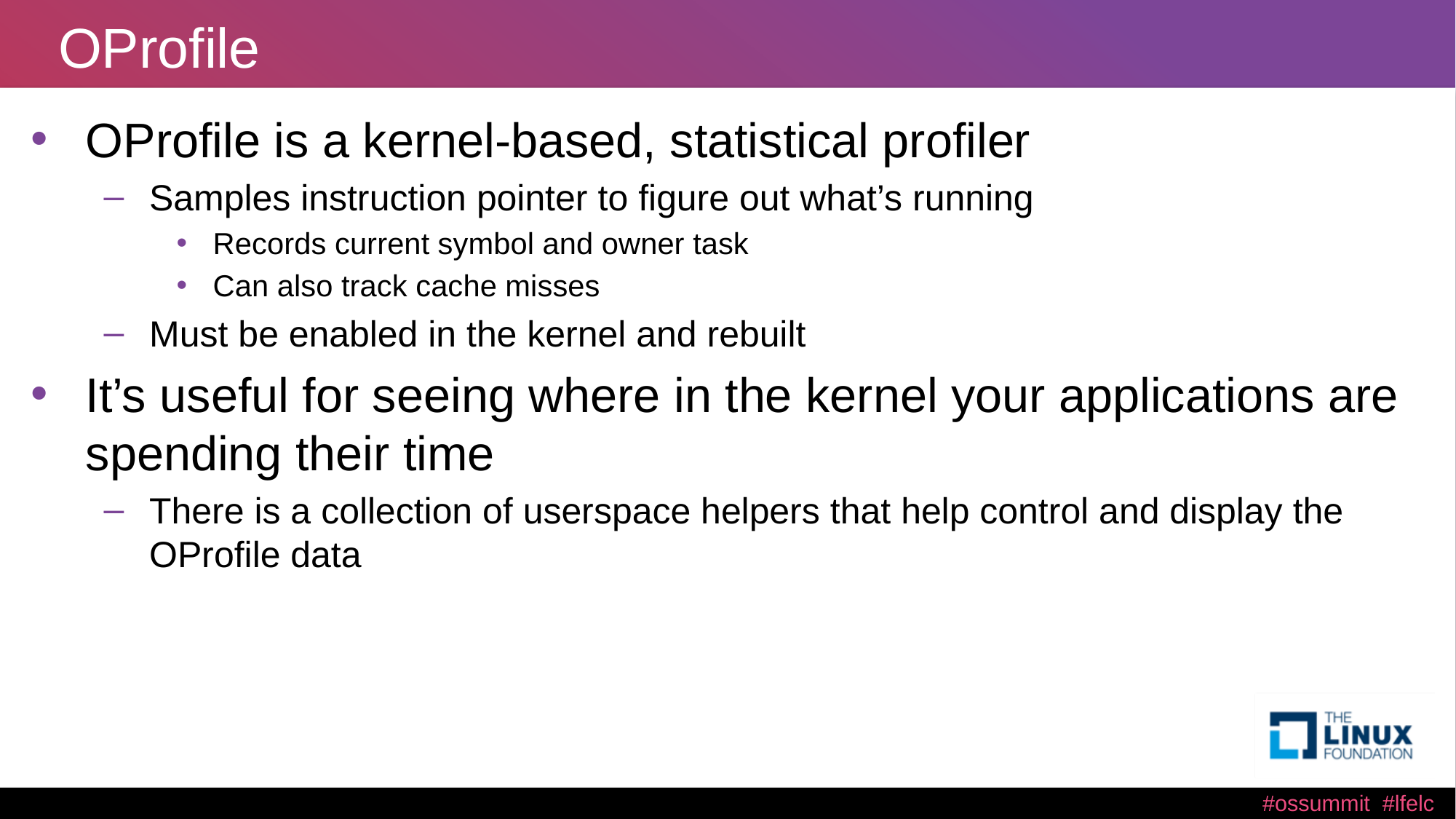

# OProfile
OProfile is a kernel-based, statistical profiler
Samples instruction pointer to figure out what’s running
Records current symbol and owner task
Can also track cache misses
Must be enabled in the kernel and rebuilt
It’s useful for seeing where in the kernel your applications are spending their time
There is a collection of userspace helpers that help control and display the OProfile data